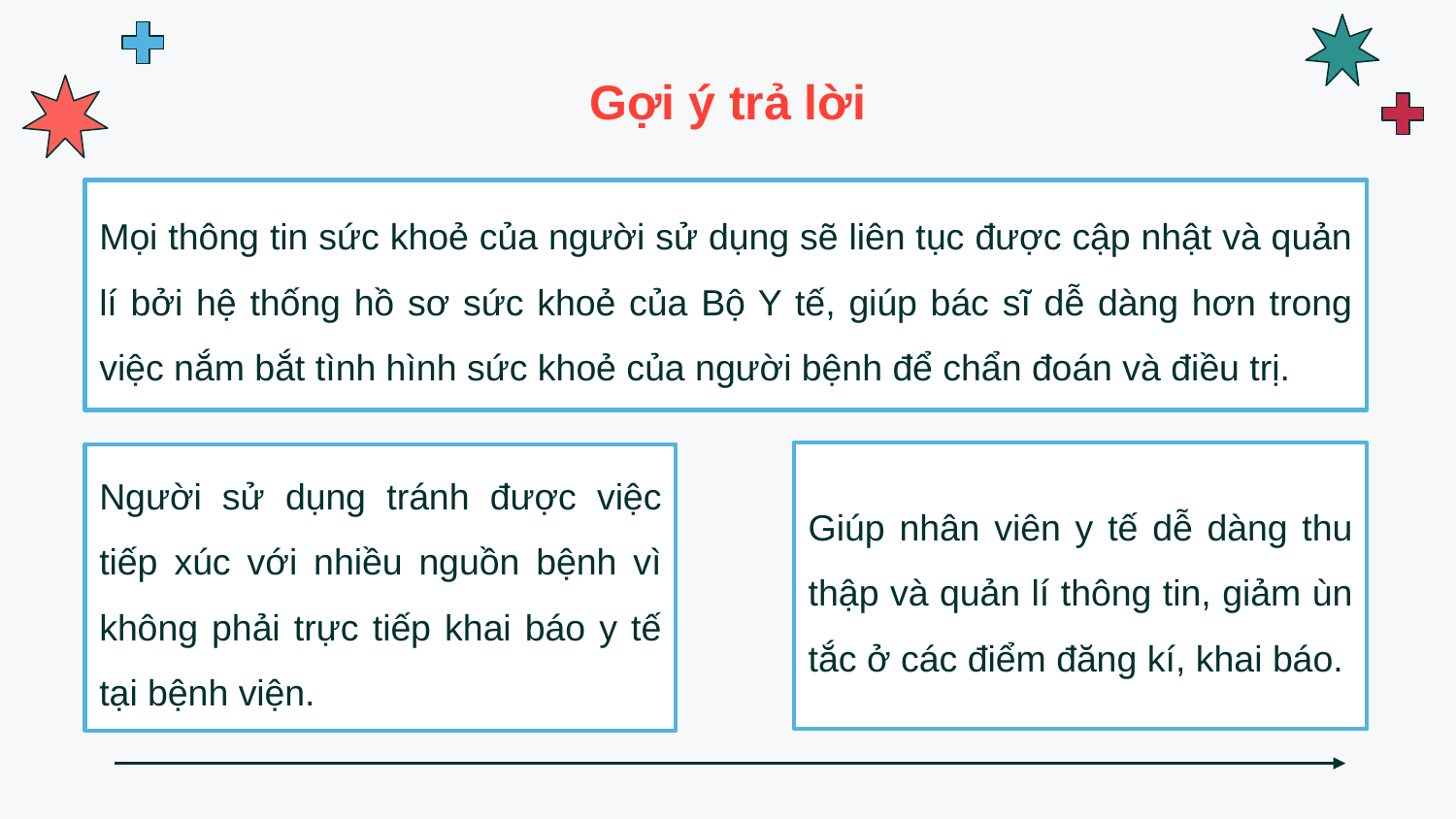

# Gợi ý trả lời
Mọi thông tin sức khoẻ của người sử dụng sẽ liên tục được cập nhật và quản lí bởi hệ thống hồ sơ sức khoẻ của Bộ Y tế, giúp bác sĩ dễ dàng hơn trong việc nắm bắt tình hình sức khoẻ của người bệnh để chẩn đoán và điều trị.
Giúp nhân viên y tế dễ dàng thu thập và quản lí thông tin, giảm ùn tắc ở các điểm đăng kí, khai báo.
Người sử dụng tránh được việc tiếp xúc với nhiều nguồn bệnh vì không phải trực tiếp khai báo y tế tại bệnh viện.